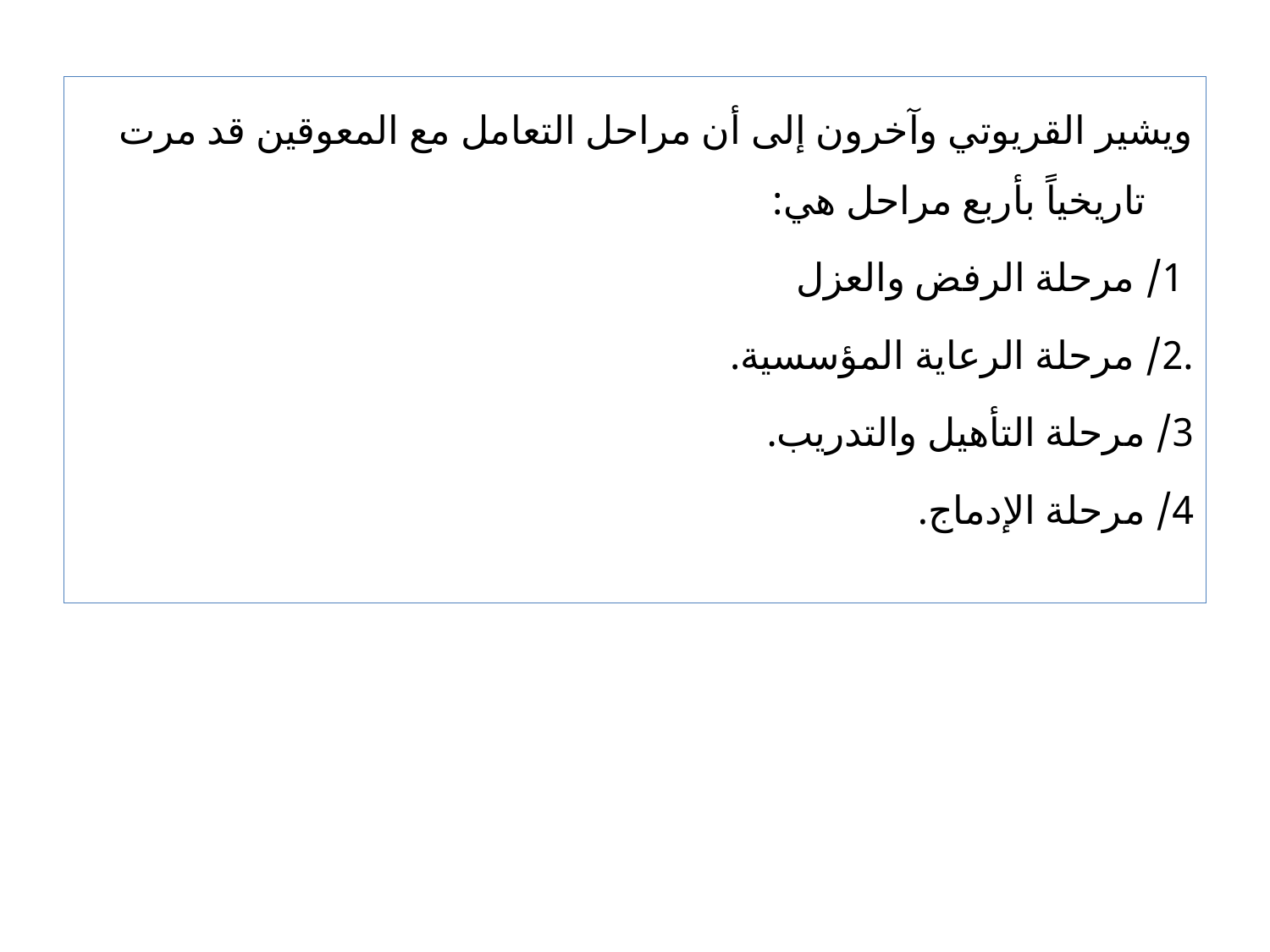

ويشير القريوتي وآخرون إلى أن مراحل التعامل مع المعوقين قد مرت تاريخياً بأربع مراحل هي:
 1/ مرحلة الرفض والعزل
.2/ مرحلة الرعاية المؤسسية.
3/ مرحلة التأهيل والتدريب.
4/ مرحلة الإدماج.